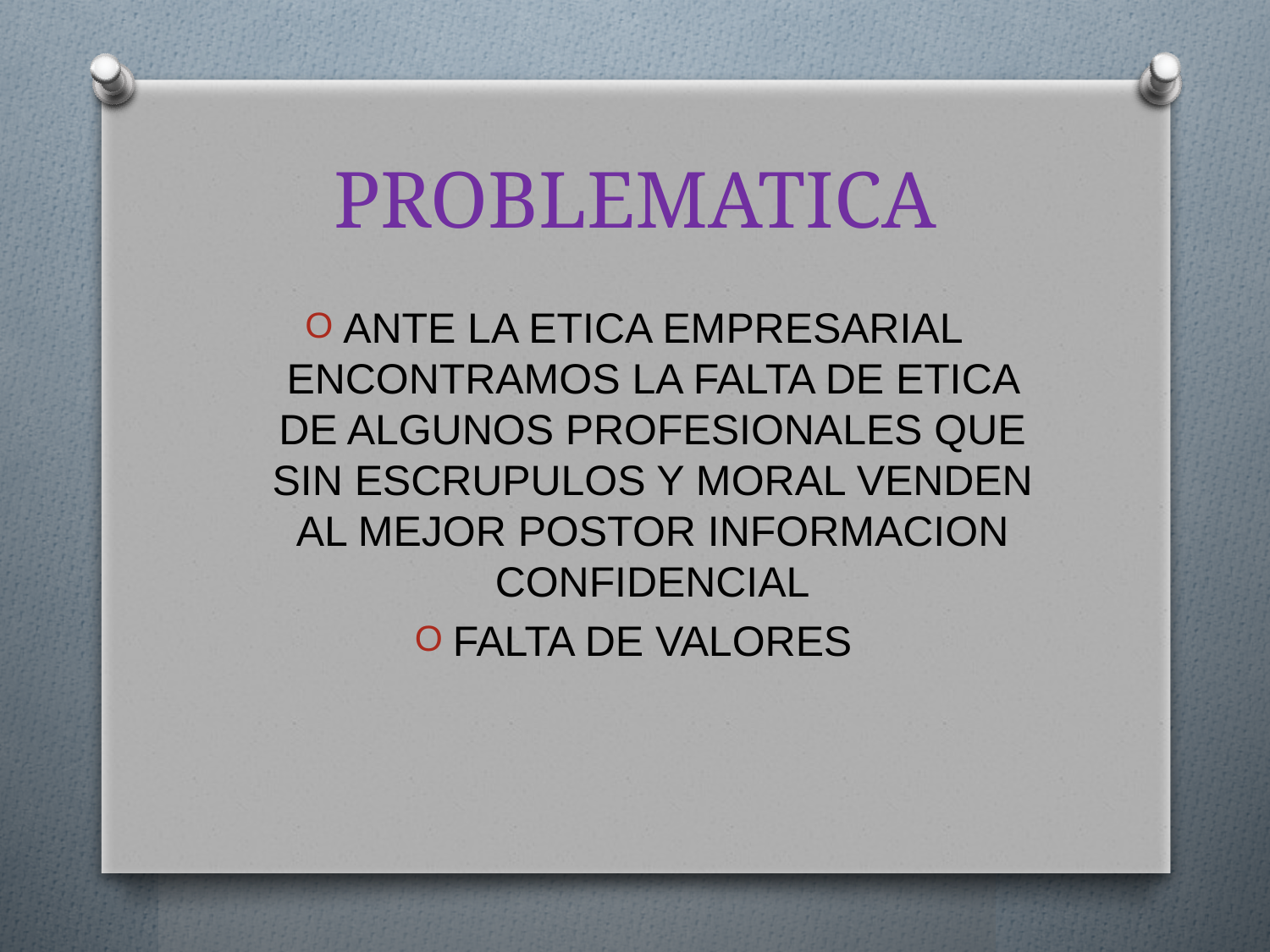

# PROBLEMATICA
ANTE LA ETICA EMPRESARIAL ENCONTRAMOS LA FALTA DE ETICA DE ALGUNOS PROFESIONALES QUE SIN ESCRUPULOS Y MORAL VENDEN AL MEJOR POSTOR INFORMACION CONFIDENCIAL
FALTA DE VALORES